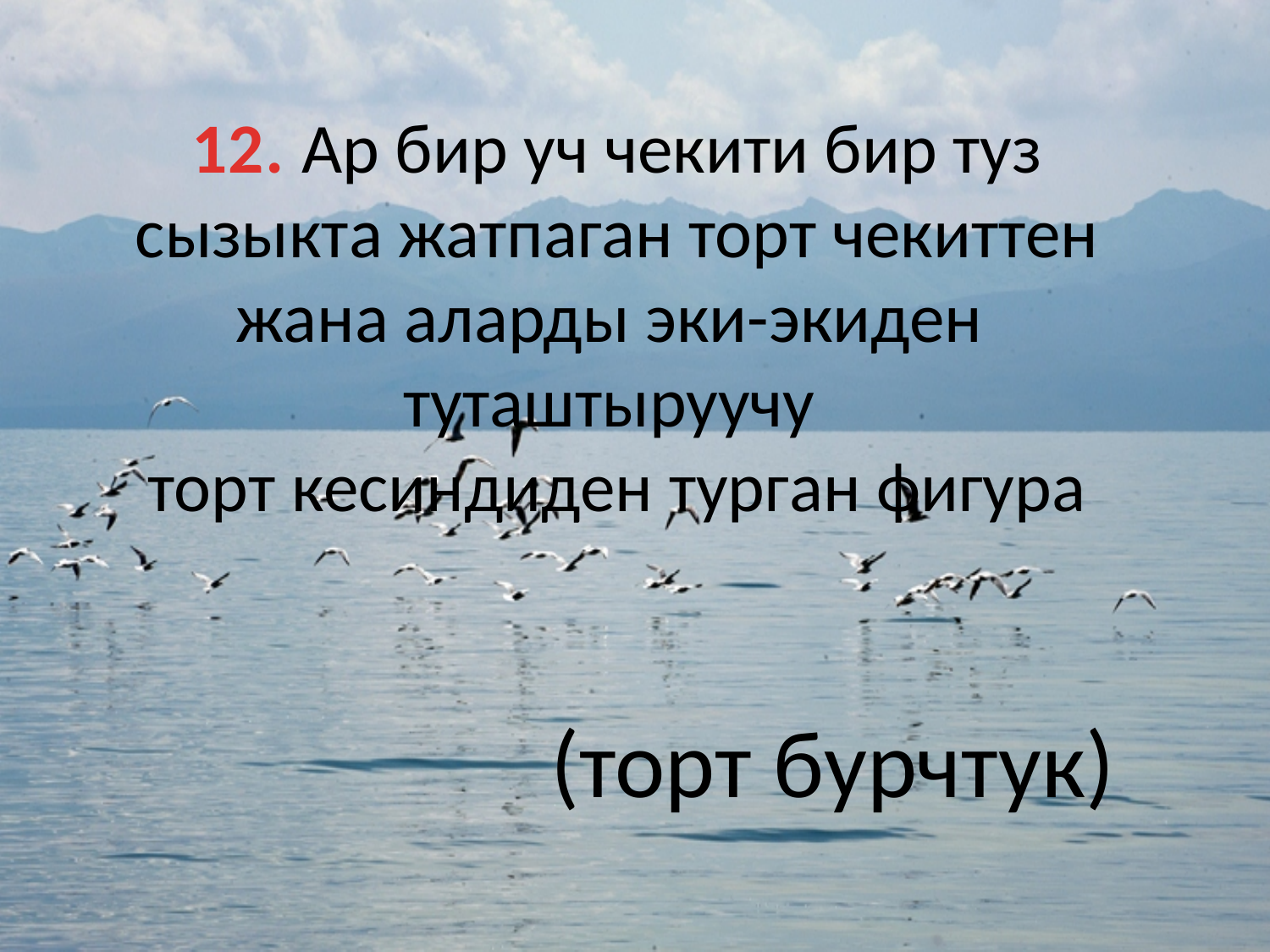

12. Ар бир уч чекити бир туз
 сызыкта жатпаган торт чекиттен
жана аларды эки-экиден
туташтыруучу
торт кесиндиден турган фигура
(торт бурчтук)